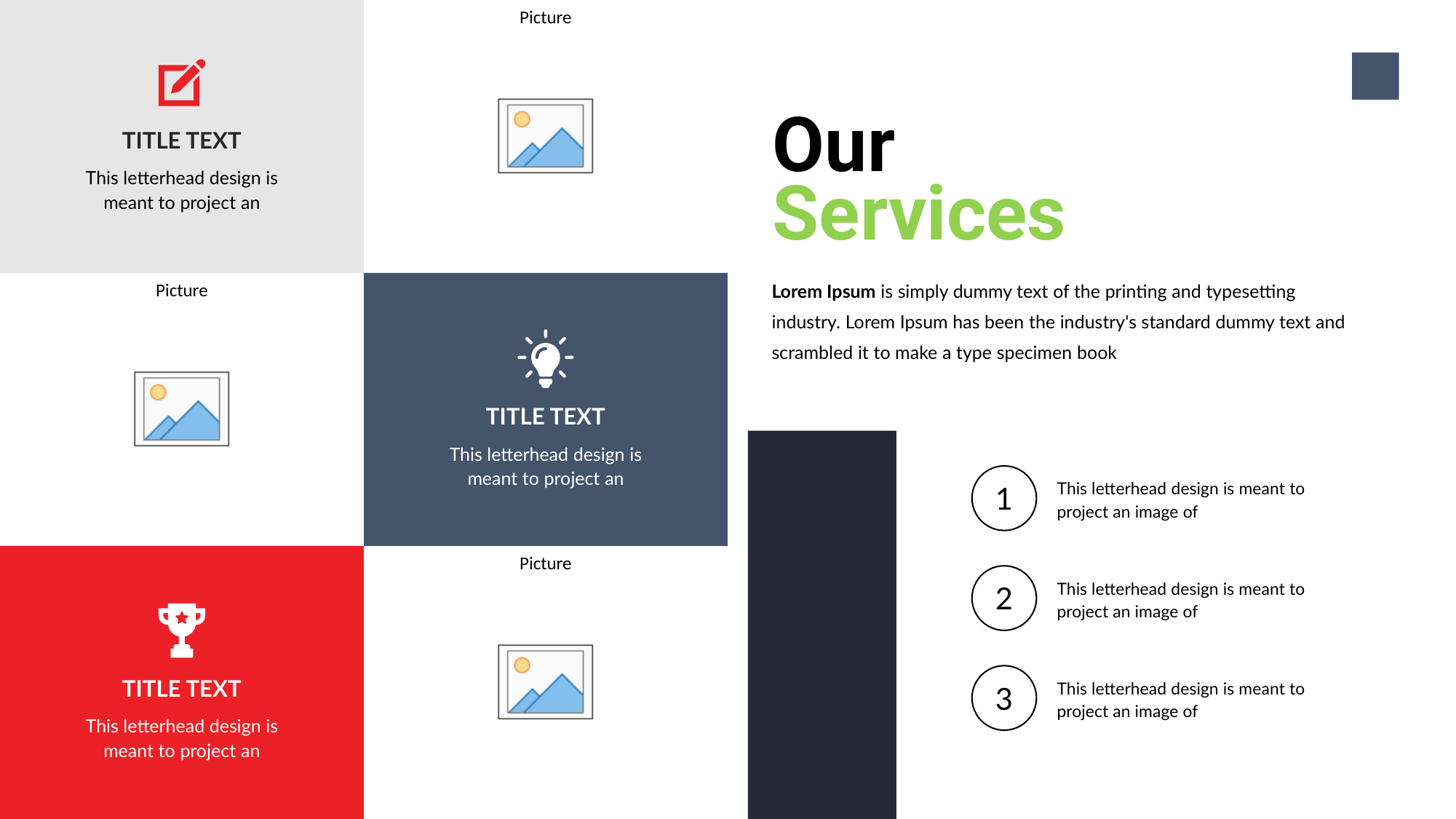

6

TITLE TEXT
This letterhead design is meant to project an
Our
Services
Lorem Ipsum is simply dummy text of the printing and typesetting industry. Lorem Ipsum has been the industry's standard dummy text and scrambled it to make a type specimen book

TITLE TEXT
This letterhead design is meant to project an

This letterhead design is meant to project an image of
1

This letterhead design is meant to project an image of
2

TITLE TEXT
This letterhead design is meant to project an

This letterhead design is meant to project an image of
3